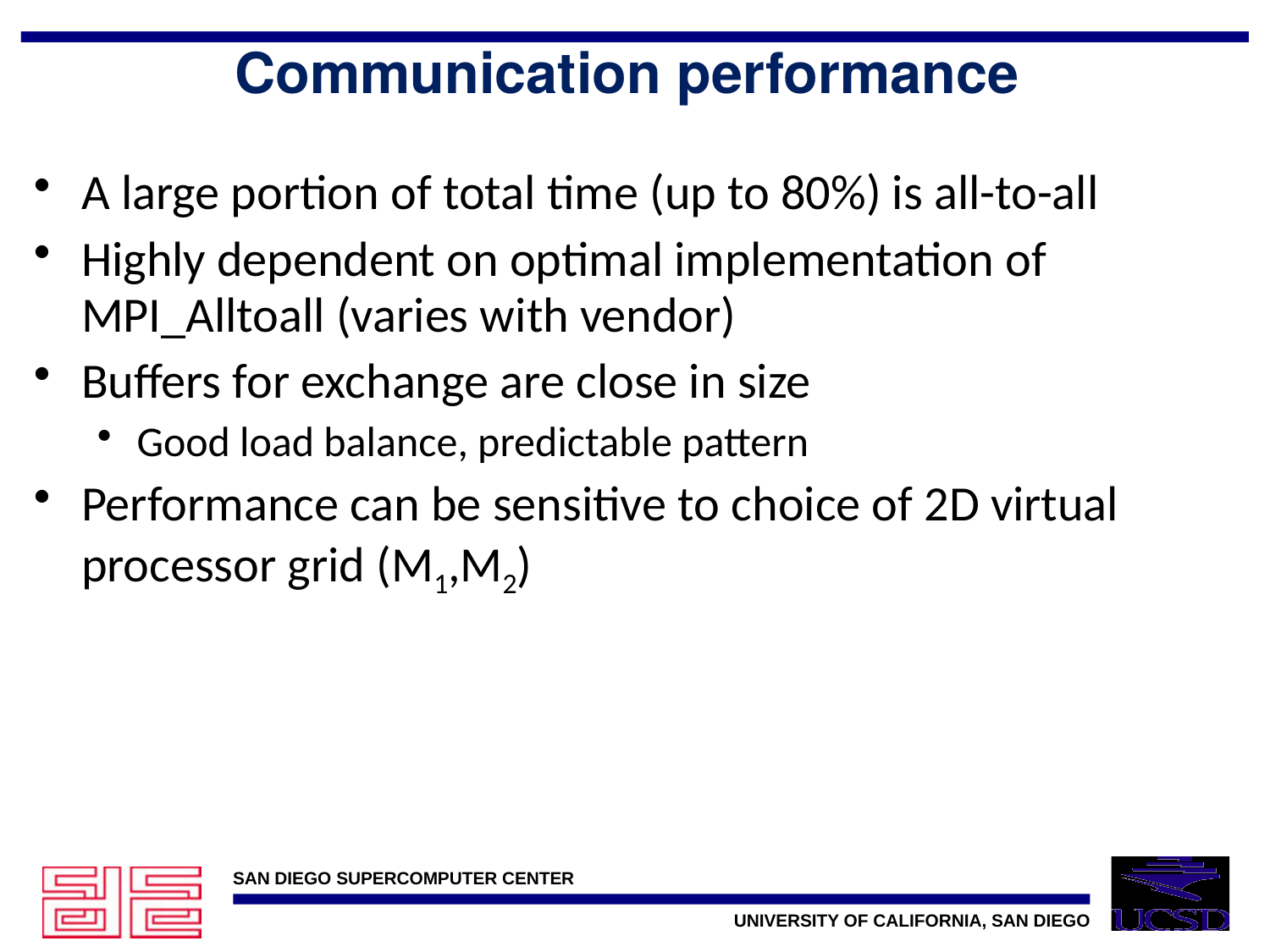

# Communication performance
A large portion of total time (up to 80%) is all-to-all
Highly dependent on optimal implementation of 	MPI_Alltoall (varies with vendor)
Buffers for exchange are close in size
Good load balance, predictable pattern
Performance can be sensitive to choice of 2D virtual processor grid (M1,M2)